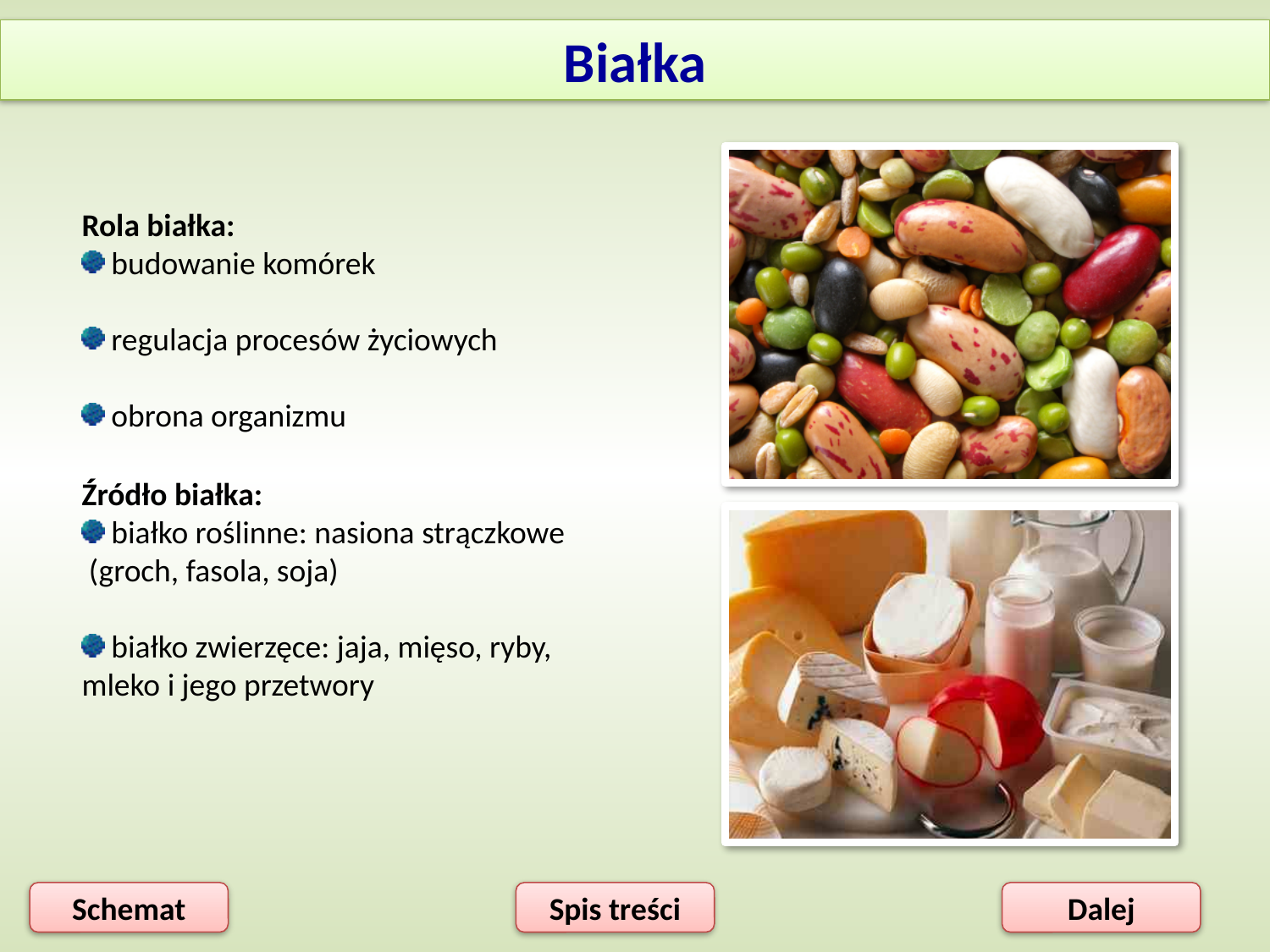

Białka

Rola białka:
 budowanie komórek

 regulacja procesów życiowych

 obrona organizmu
Źródło białka:
 białko roślinne: nasiona strączkowe
 (groch, fasola, soja)

 białko zwierzęce: jaja, mięso, ryby,
mleko i jego przetwory

Schemat
Spis treści
Dalej